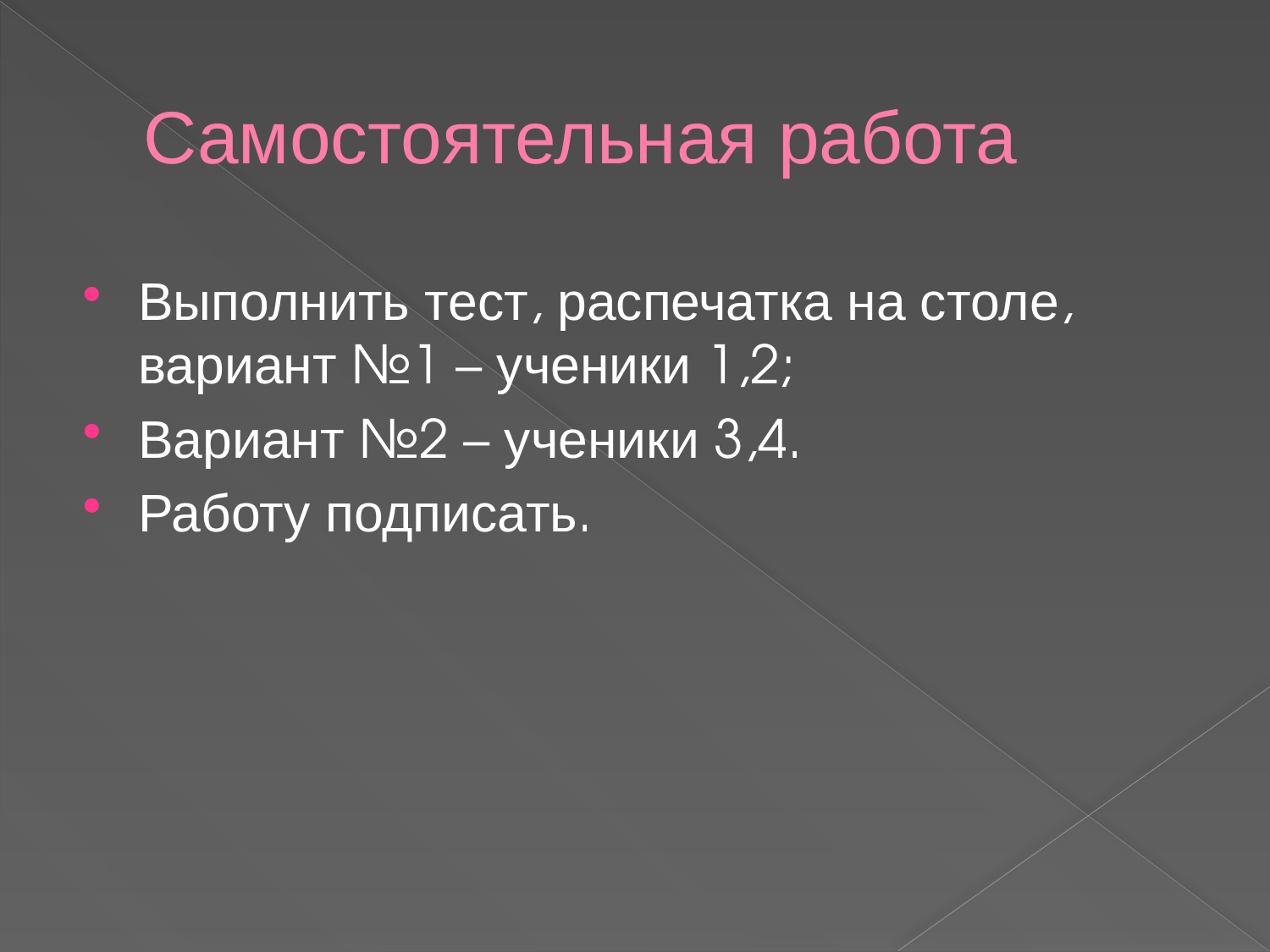

# Самостоятельная работа
Выполнить тест, распечатка на столе, вариант №1 – ученики 1,2;
Вариант №2 – ученики 3,4.
Работу подписать.